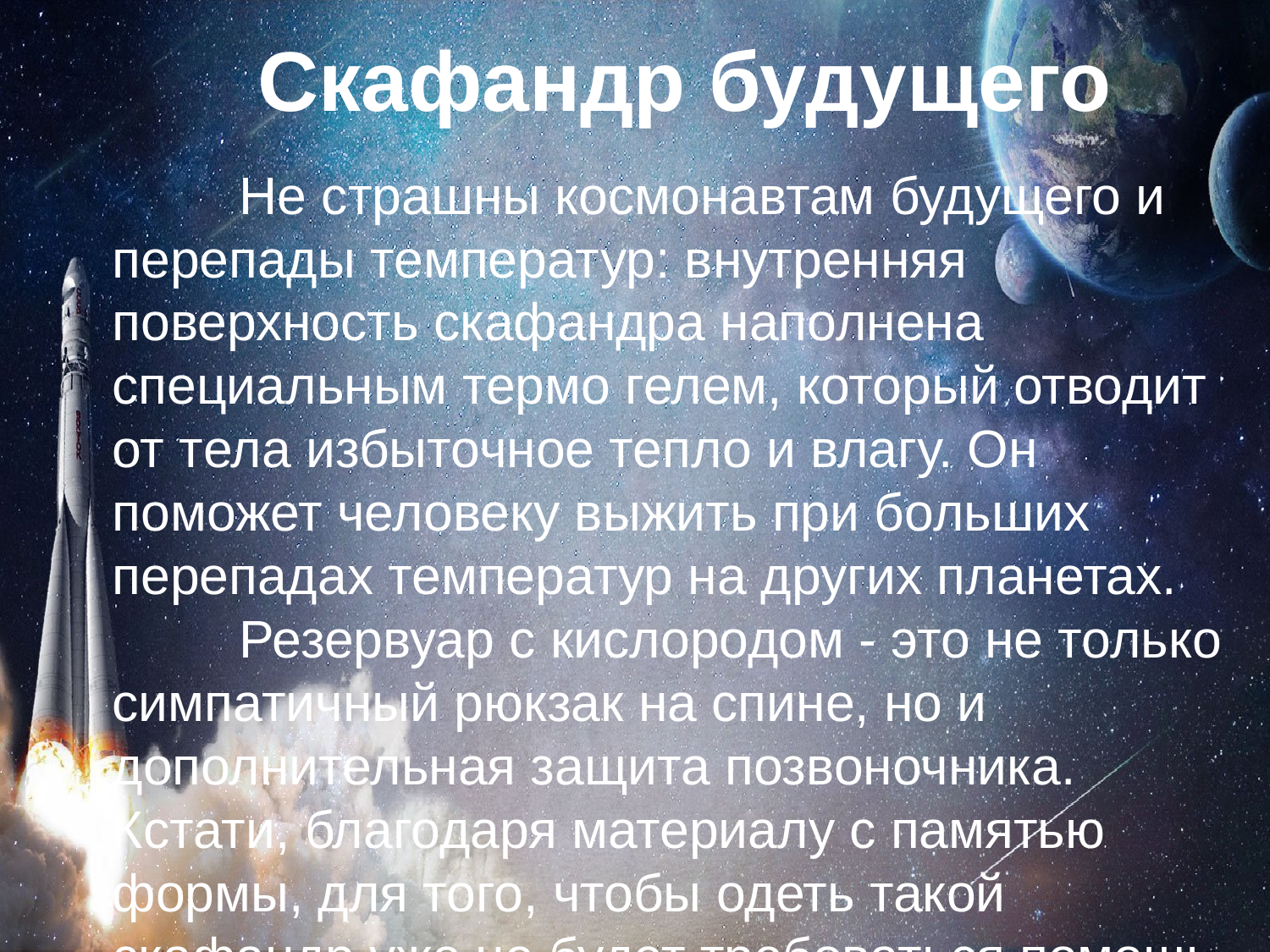

Скафандр будущего

	Не страшны космонавтам будущего и перепады температур: внутренняя поверхность скафандра наполнена специальным термо гелем, который отводит от тела избыточное тепло и влагу. Он поможет человеку выжить при больших перепадах температур на других планетах.
	Резервуар с кислородом - это не только симпатичный рюкзак на спине, но и дополнительная защита позвоночника. Кстати, благодаря материалу с памятью формы, для того, чтобы одеть такой скафандр уже не будет требоваться помощь нескольких человек.